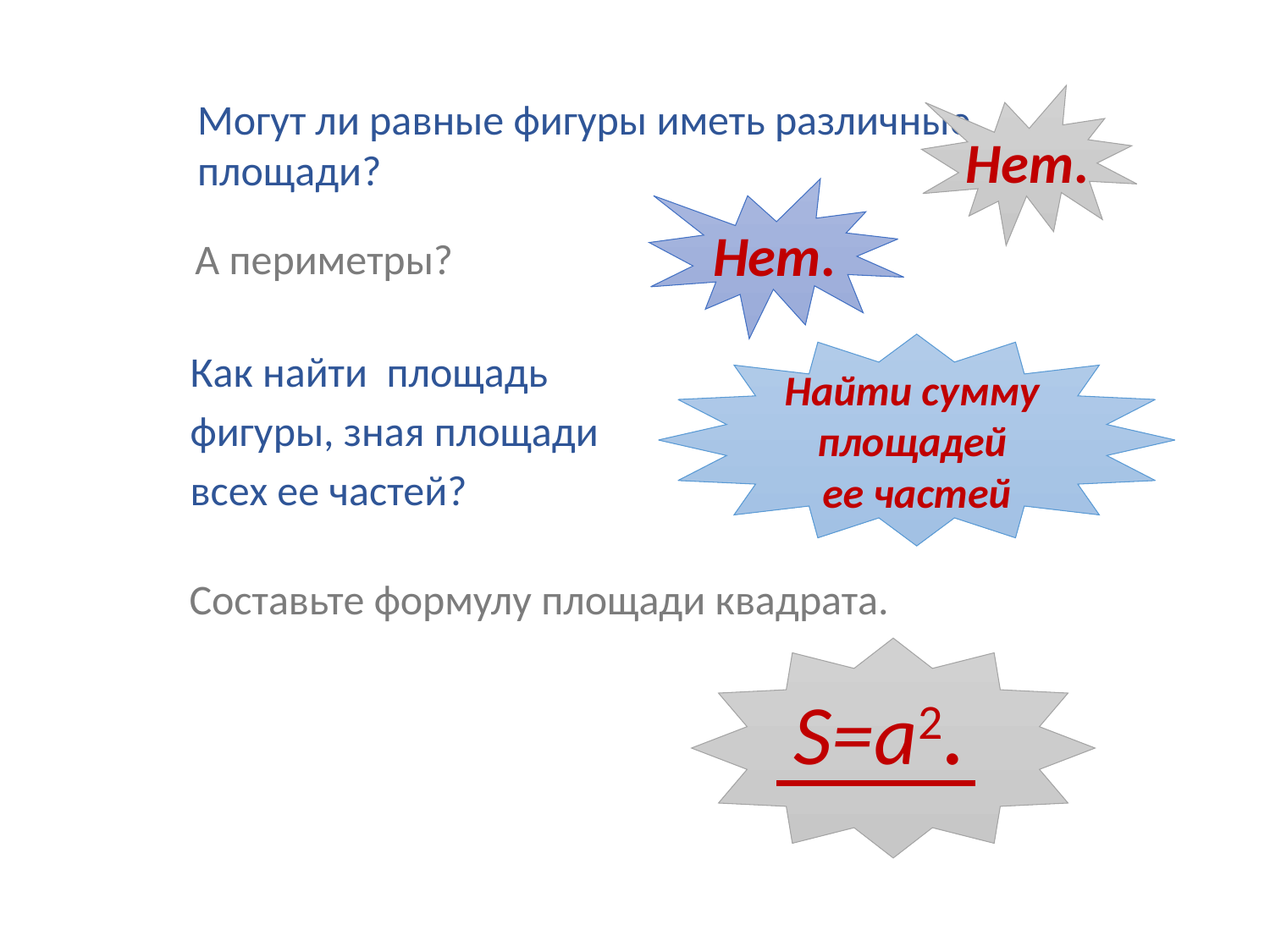

Нет.
Могут ли равные фигуры иметь различные площади?
Нет.
А периметры?
Найти сумму
площадей
ее частей
Как найти  площадь
фигуры, зная площади
всех ее частей?
Составьте формулу площади квадрата.

S=a2.